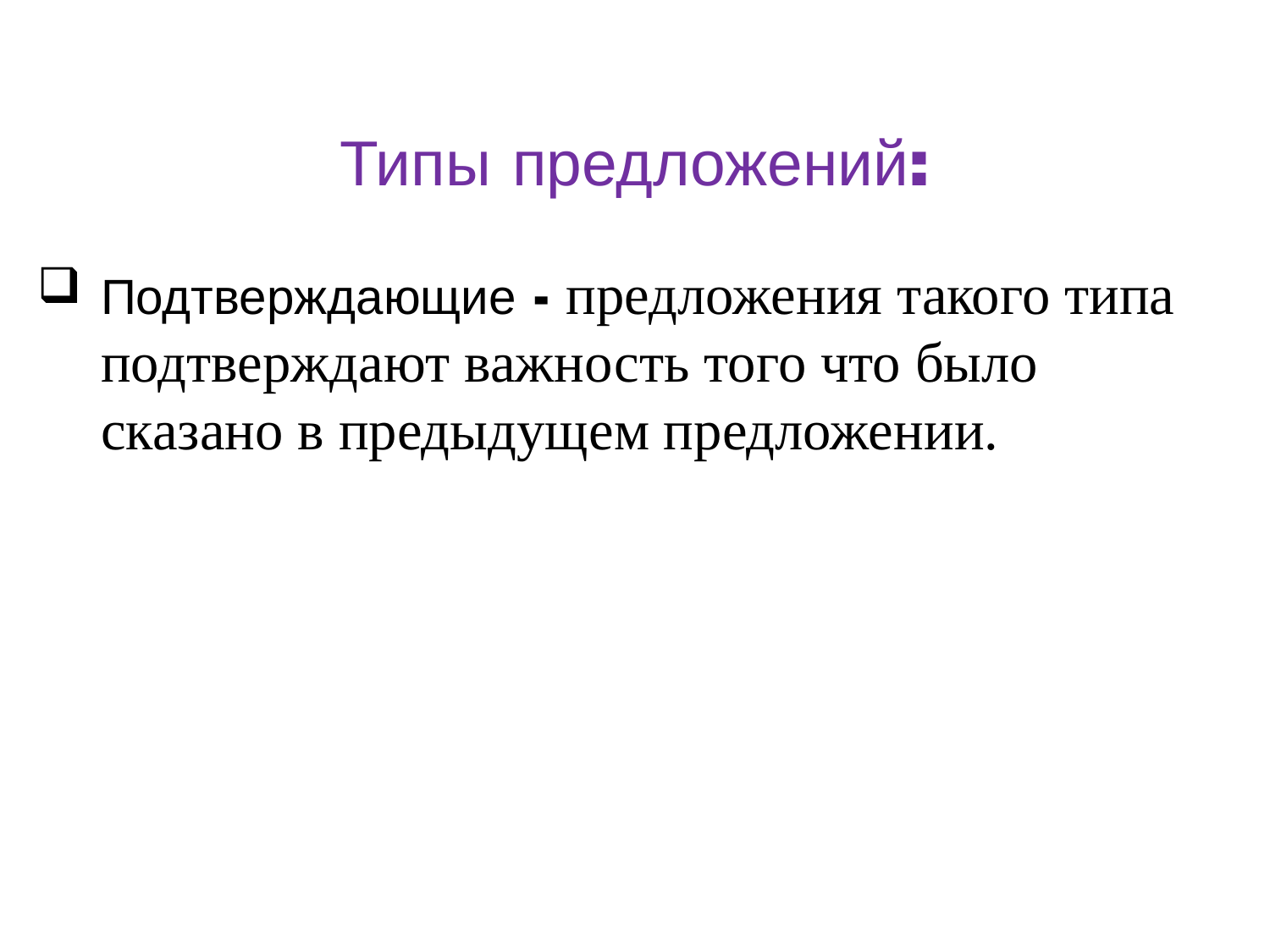

Типы предложений:

Подтверждающие - предложения такого типа подтверждают важность того что было сказано в предыдущем предложении.